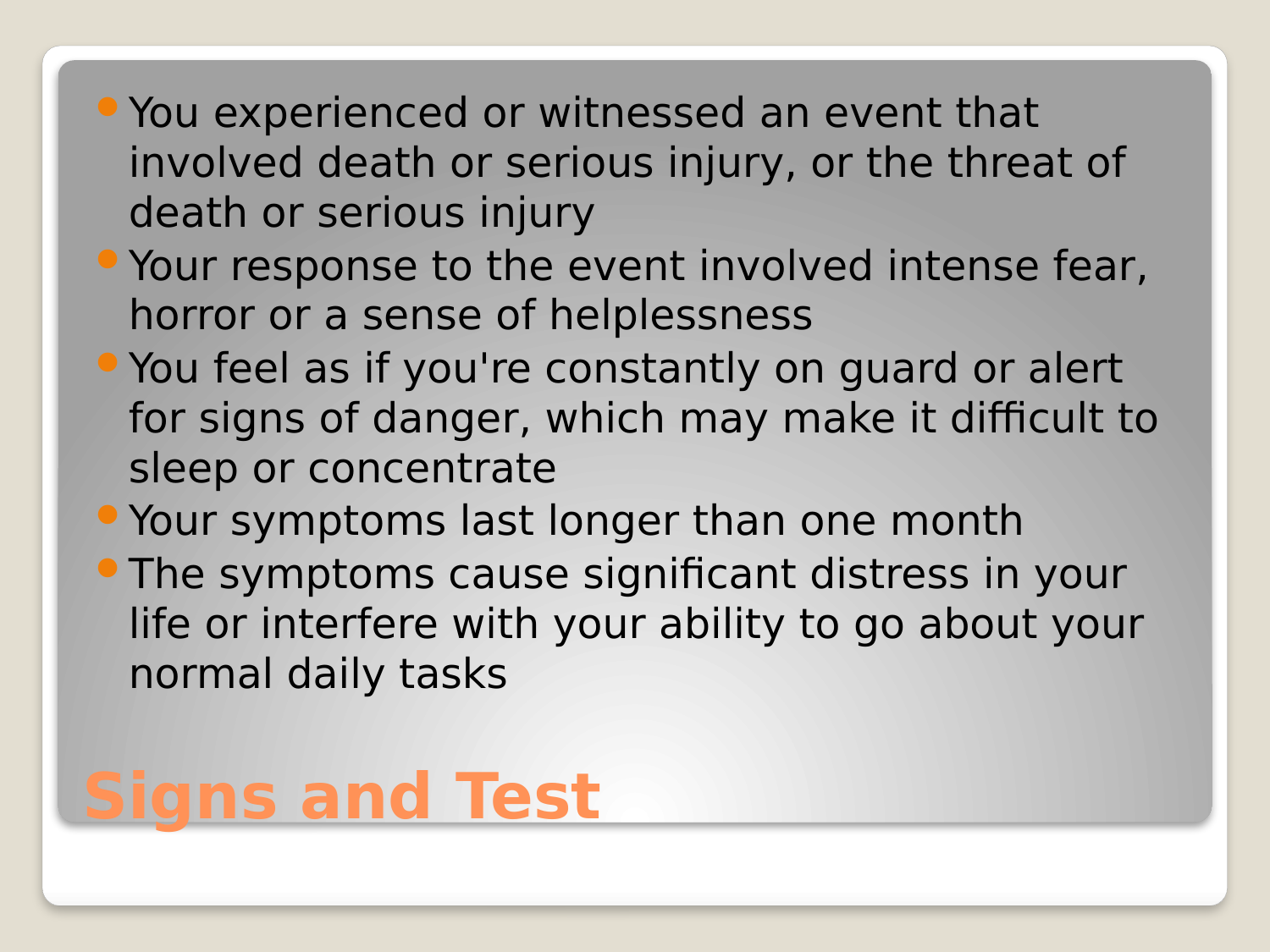

You experienced or witnessed an event that involved death or serious injury, or the threat of death or serious injury
Your response to the event involved intense fear, horror or a sense of helplessness
You feel as if you're constantly on guard or alert for signs of danger, which may make it difficult to sleep or concentrate
Your symptoms last longer than one month
The symptoms cause significant distress in your life or interfere with your ability to go about your normal daily tasks

# Signs and Test